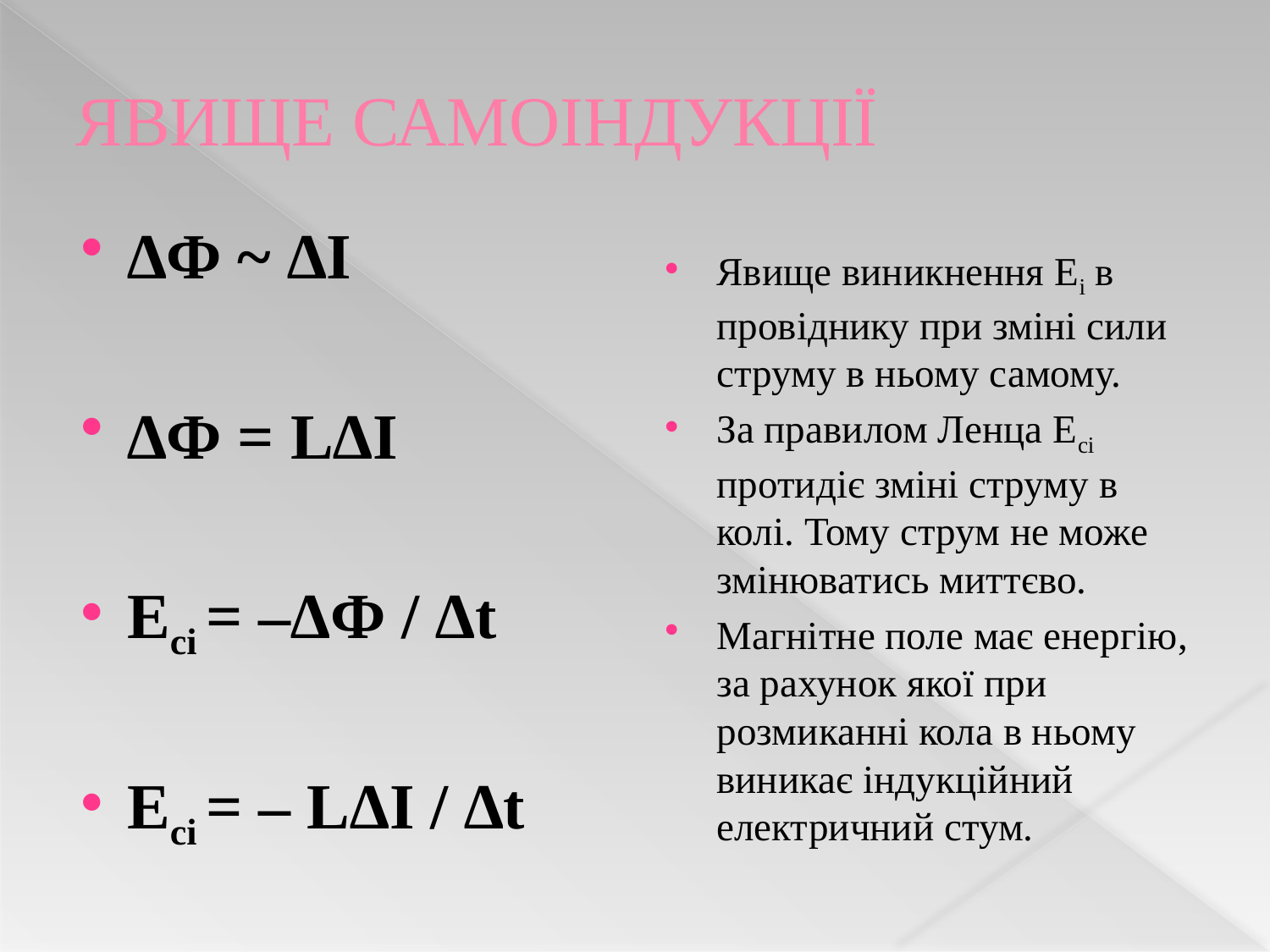

# ЯВИЩЕ САМОІНДУКЦІЇ
∆Ф ~ ∆І

∆Ф = L∆І

Еcі = –∆Ф / ∆t

Еcі = – L∆І / ∆t

Явище виникнення Еі в провіднику при зміні сили струму в ньому самому.
За правилом Ленца Есі протидіє зміні струму в колі. Тому струм не може змінюватись миттєво.
Магнітне поле має енергію, за рахунок якої при розмиканні кола в ньому виникає індукційний електричний стум.